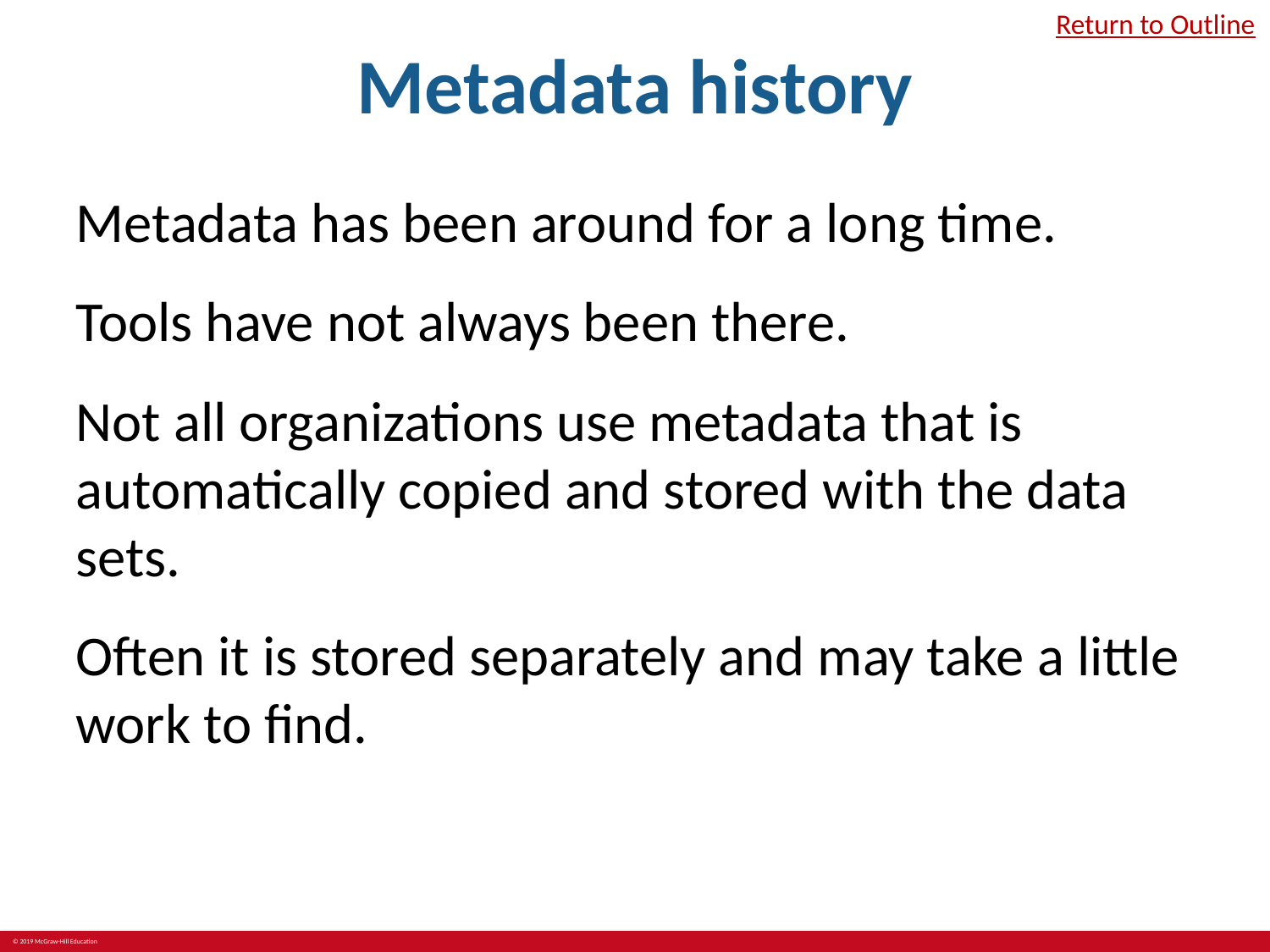

# Metadata history
Return to Outline
Metadata has been around for a long time.
Tools have not always been there.
Not all organizations use metadata that is automatically copied and stored with the data sets.
Often it is stored separately and may take a little work to find.